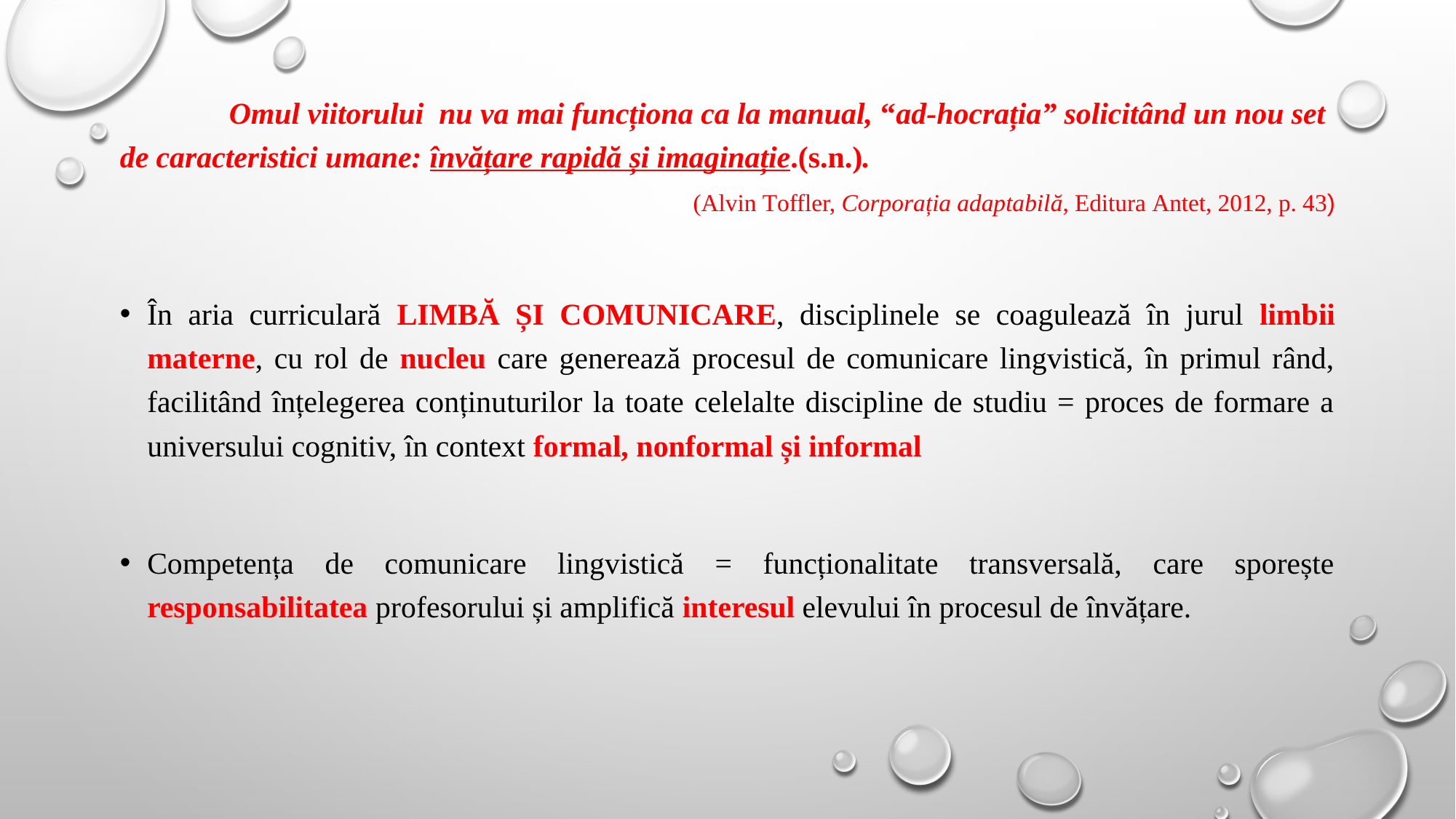

Omul viitorului  nu va mai funcționa ca la manual, “ad-hocrația” solicitând un nou set de caracteristici umane: învățare rapidă și imaginație.(s.n.).
(Alvin Toffler, Corporația adaptabilă, Editura Antet, 2012, p. 43)

În aria curriculară LIMBĂ ȘI COMUNICARE, disciplinele se coagulează în jurul limbii materne, cu rol de nucleu care generează procesul de comunicare lingvistică, în primul rând, facilitând înțelegerea conținuturilor la toate celelalte discipline de studiu = proces de formare a universului cognitiv, în context formal, nonformal și informal

Competența de comunicare lingvistică = funcționalitate transversală, care sporește responsabilitatea profesorului și amplifică interesul elevului în procesul de învățare.